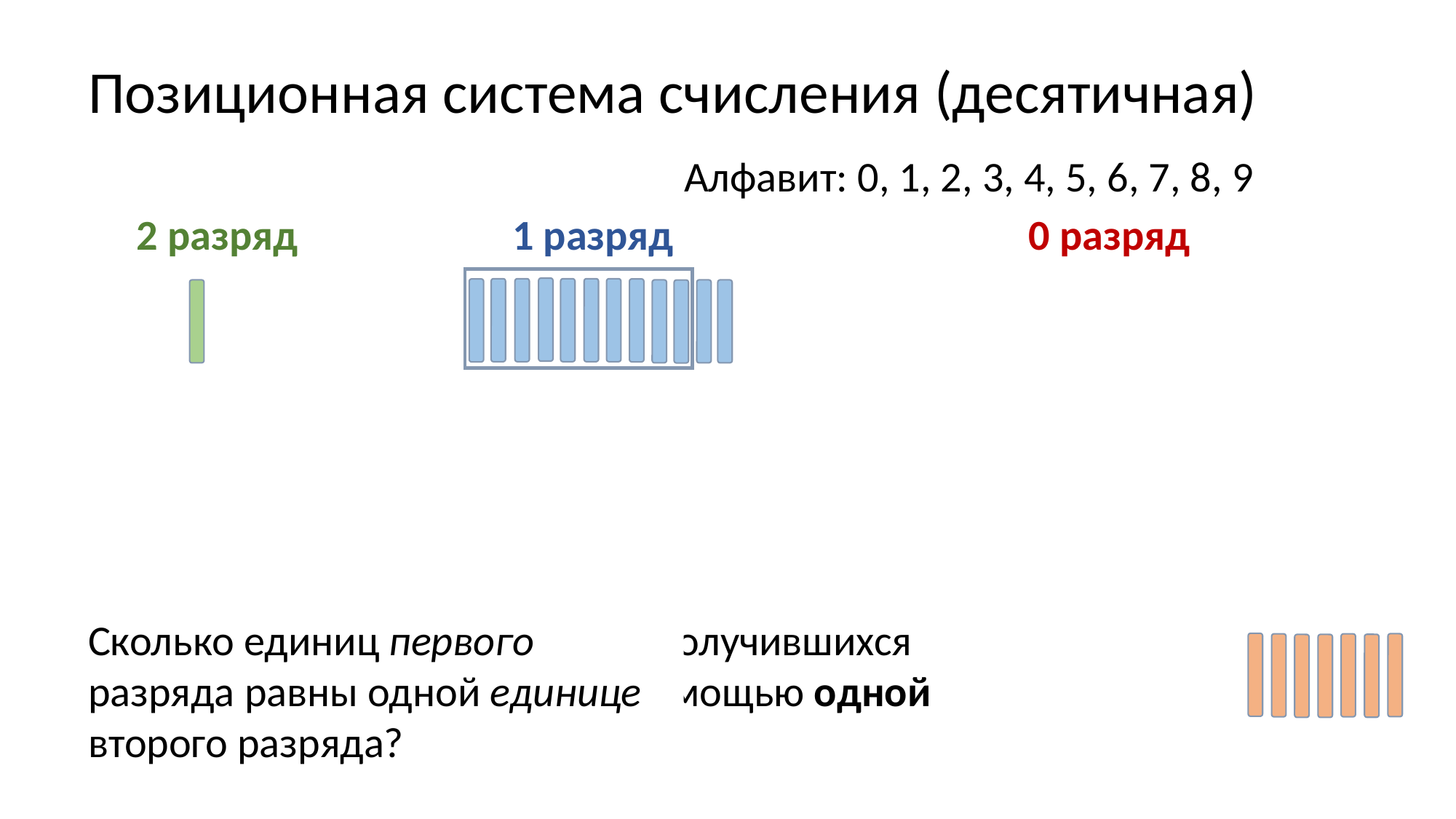

# Позиционная система счисления (десятичная)
Алфавит: 0, 1, 2, 3, 4, 5, 6, 7, 8, 9
| 2 разряд | 1 разряд | 0 разряд |
| --- | --- | --- |

Единица второго разряда равна десяти единицам первого разряда
Можно ли количество единиц, получившихся в первом разряде, записать с помощью одной цифры алфавита?
Сколько единиц первого разряда равны одной единице второго разряда?